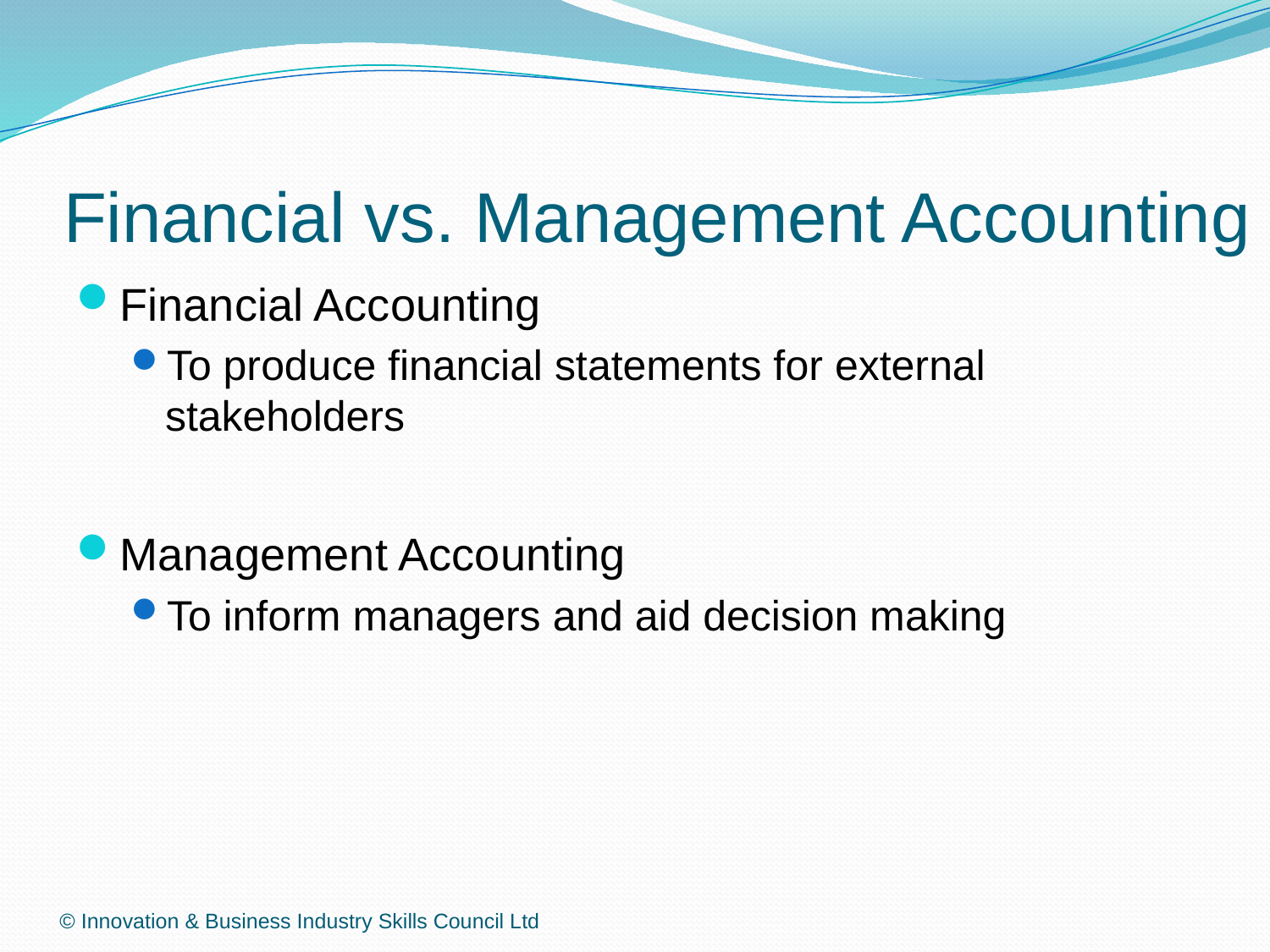

# Financial vs. Management Accounting
Financial Accounting
To produce financial statements for external stakeholders

Management Accounting
To inform managers and aid decision making
© Innovation & Business Industry Skills Council Ltd